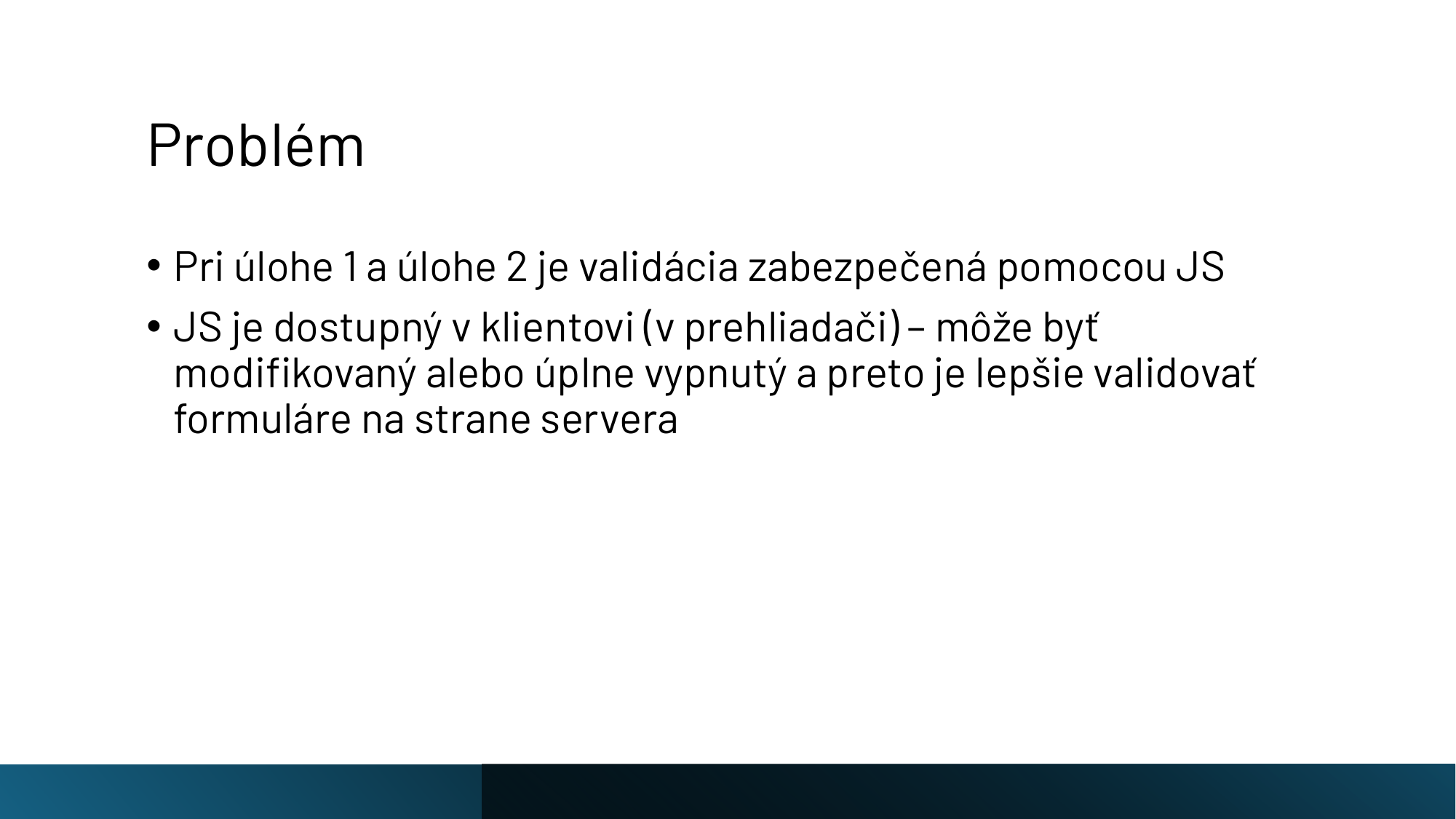

# Problém
Pri úlohe 1 a úlohe 2 je validácia zabezpečená pomocou JS
JS je dostupný v klientovi (v prehliadači) – môže byť modifikovaný alebo úplne vypnutý a preto je lepšie validovať formuláre na strane servera